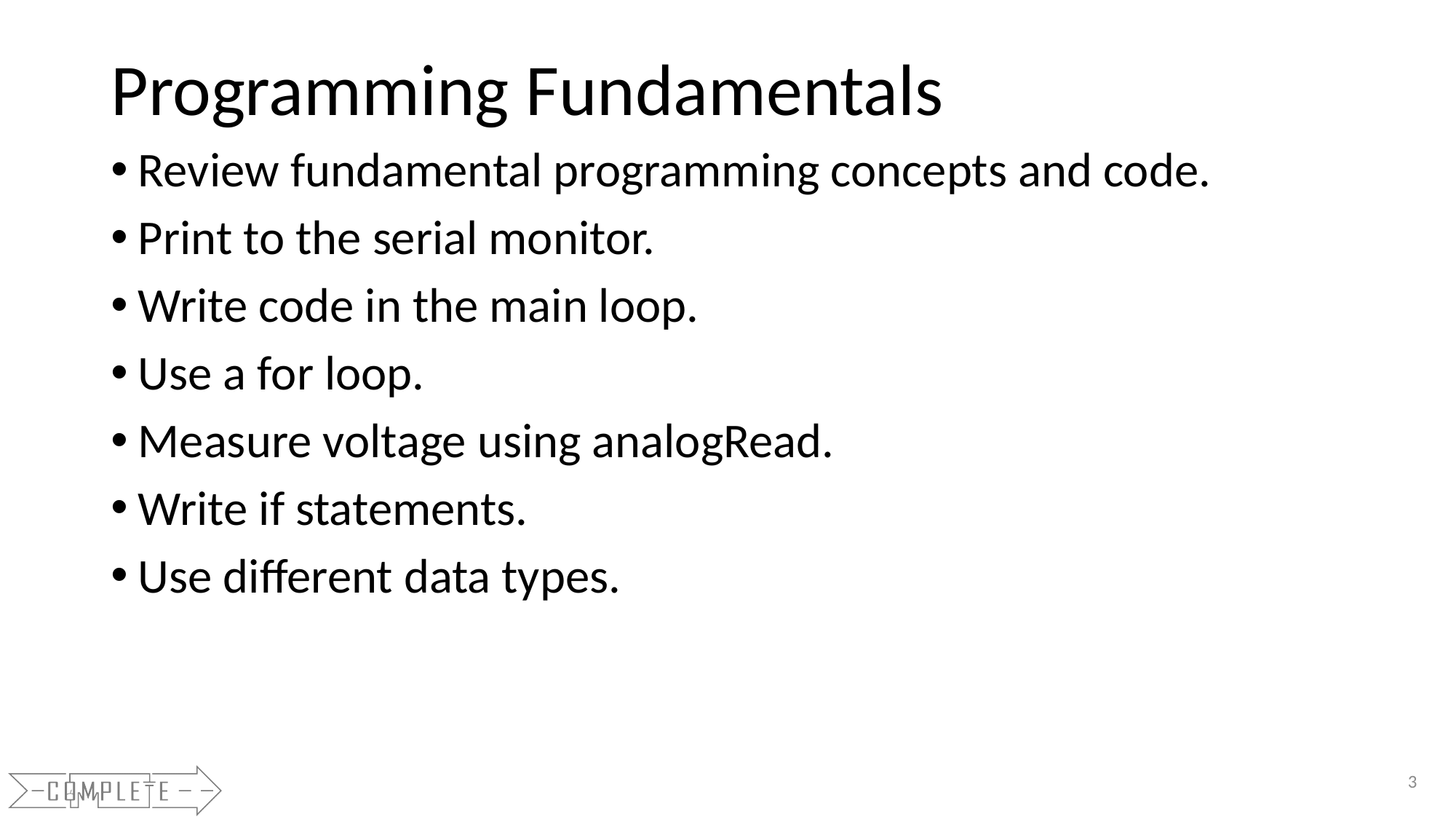

# Programming Fundamentals
Review fundamental programming concepts and code.
Print to the serial monitor.
Write code in the main loop.
Use a for loop.
Measure voltage using analogRead.
Write if statements.
Use different data types.

3